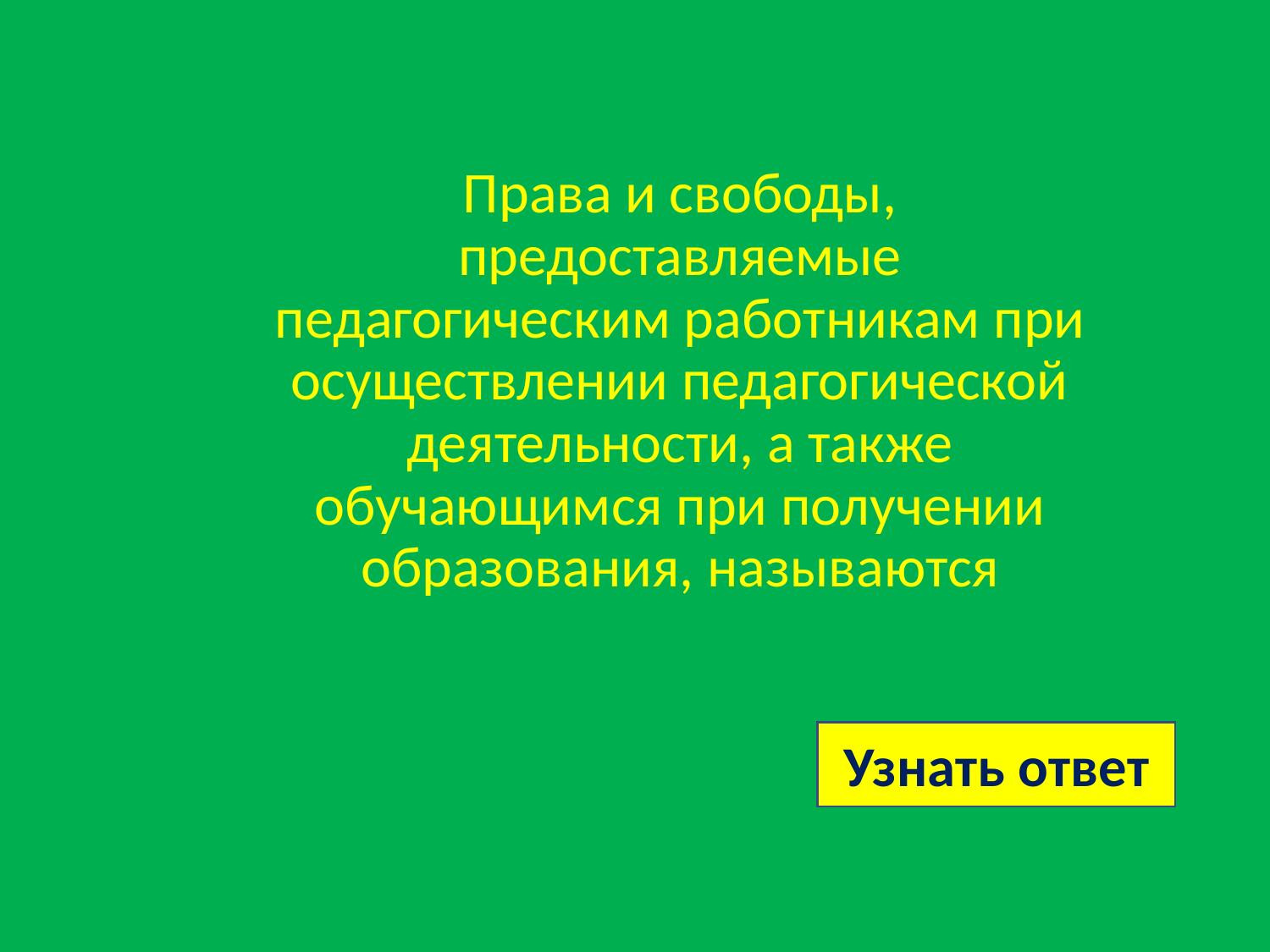

# Права и свободы, предоставляемые педагогическим работ­никам при осуществлении педагогической деятельности, а также обучающимся при получении образования, называ­ются